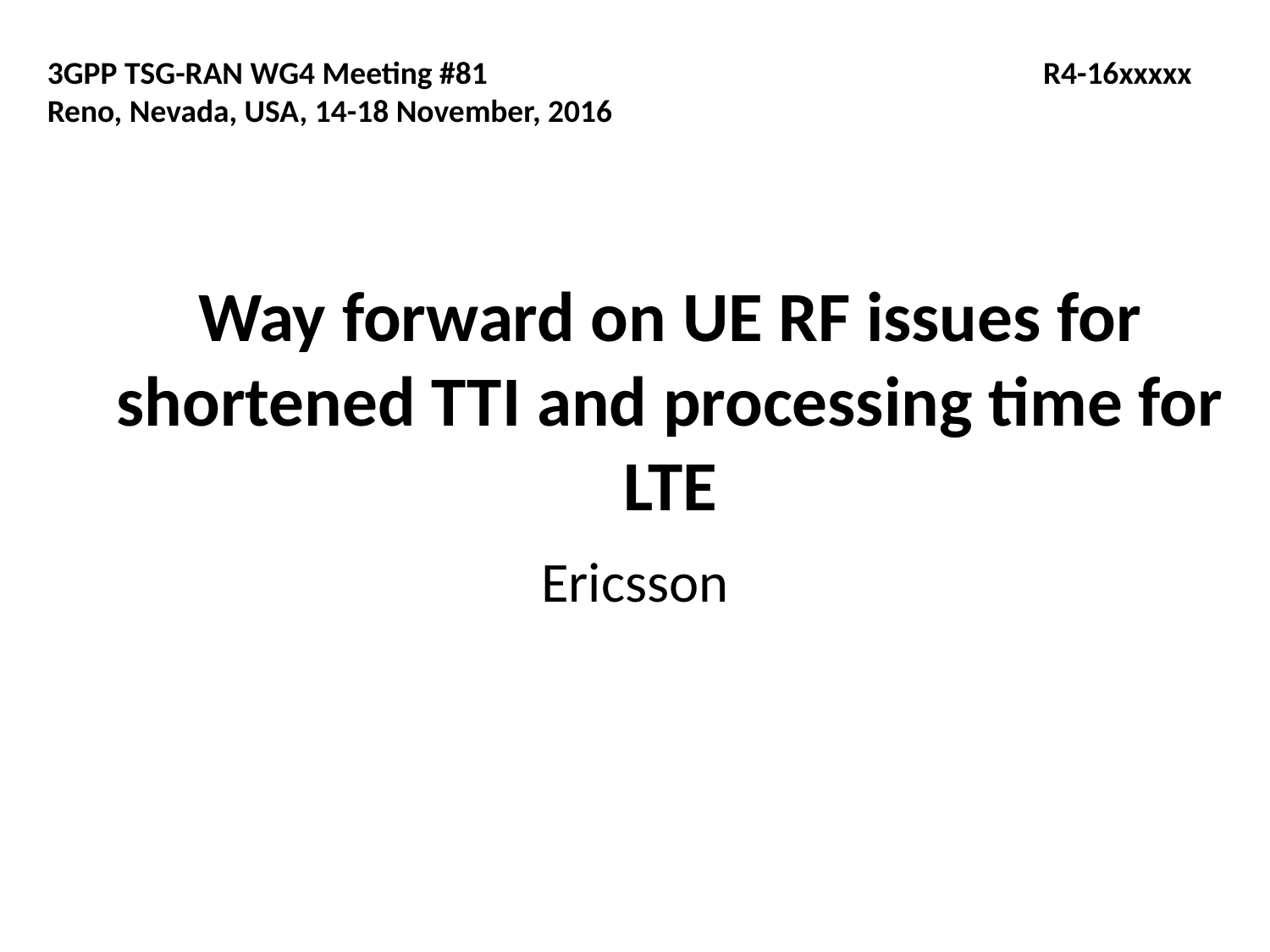

3GPP TSG-RAN WG4 Meeting #81	                                                                    R4-16xxxxx
Reno, Nevada, USA, 14-18 November, 2016

# Way forward on UE RF issues for shortened TTI and processing time for LTE
Ericsson